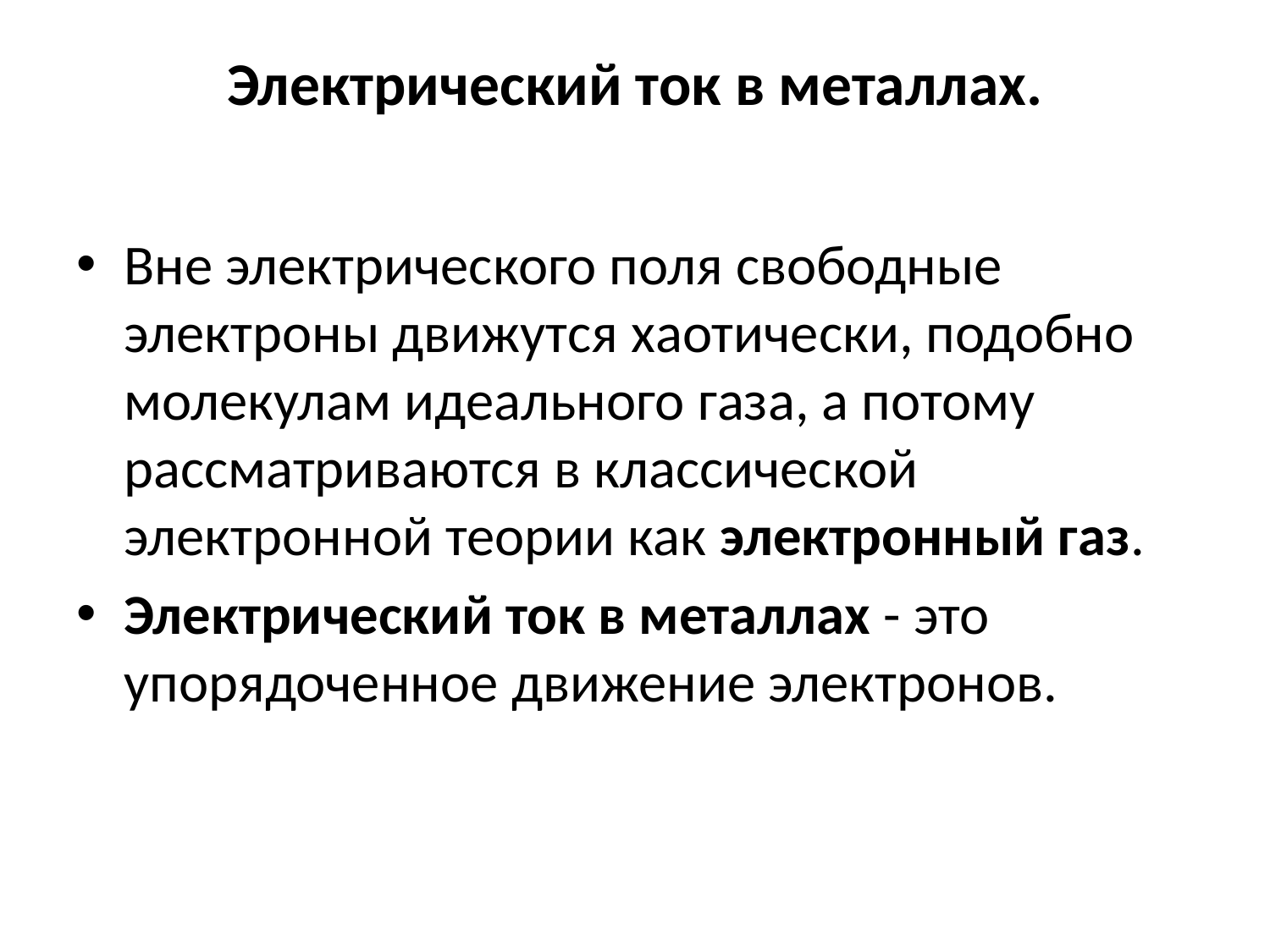

# Электрический ток в металлах.
Вне электрического поля свободные электроны движутся хаотически, подобно молекулам идеального газа, а потому рассматриваются в классической электронной теории как электронный газ.
Электрический ток в металлах - это упорядоченное движение электронов.